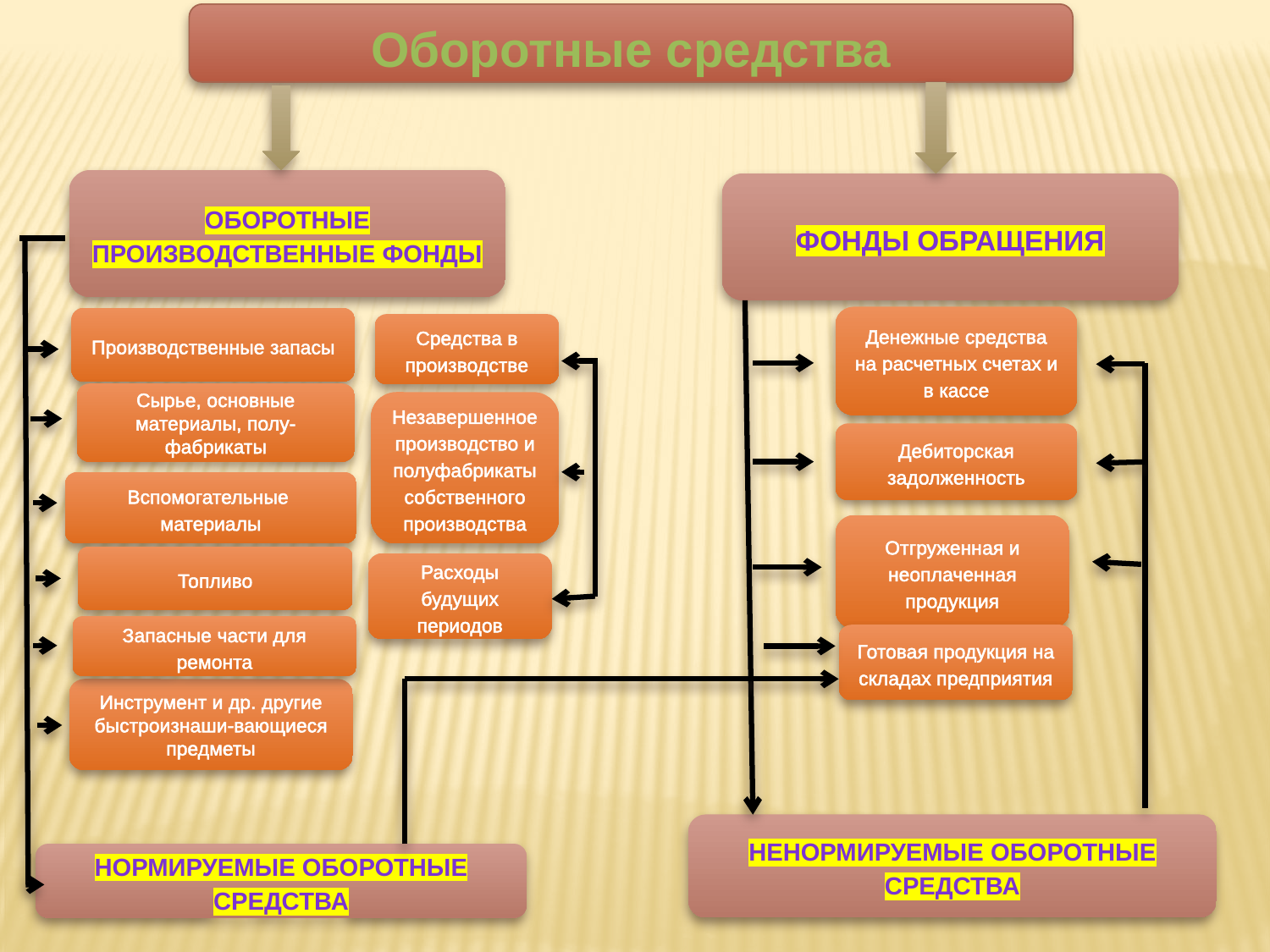

Оборотные средства

Оборотные производственные фонды
Фонды обращения
Денежные средства на расчетных счетах и в кассе
Производственные запасы
Средства в производстве
Сырье, основные материалы, полу-фабрикаты
Незавершенное производство и полуфабрикаты собственного производства
Дебиторская задолженность
Вспомогательные  материалы
Отгруженная и неоплаченная продукция
Топливо
Расходы будущих периодов
Запасные части для ремонта
Готовая продукция на складах предприятия
Инструмент и др. другие быстроизнаши-вающиеся предметы
Ненормируемые оборотные средства
Нормируемые оборотные средства